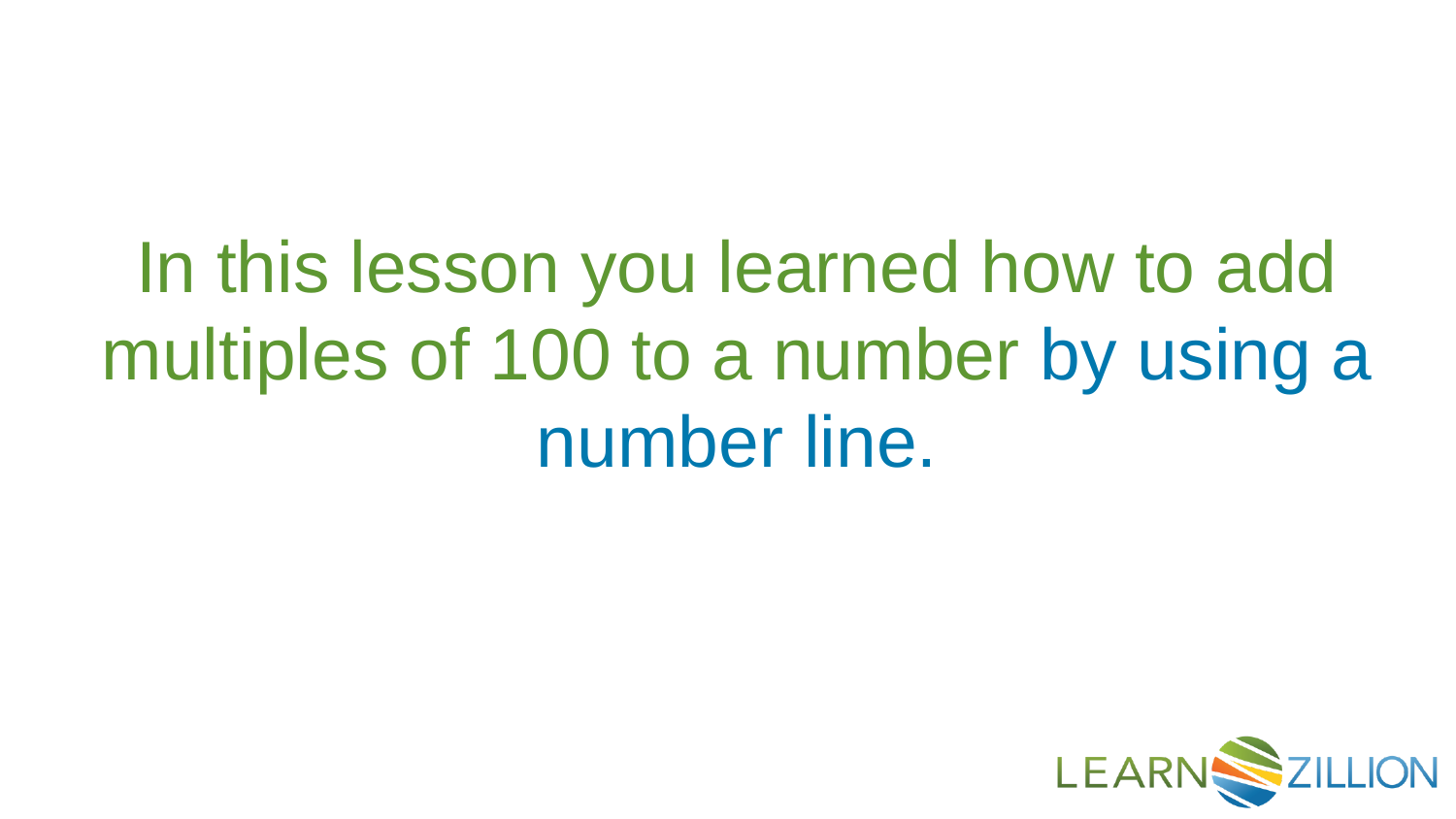

In this lesson you learned how to add multiples of 100 to a number by using a number line.